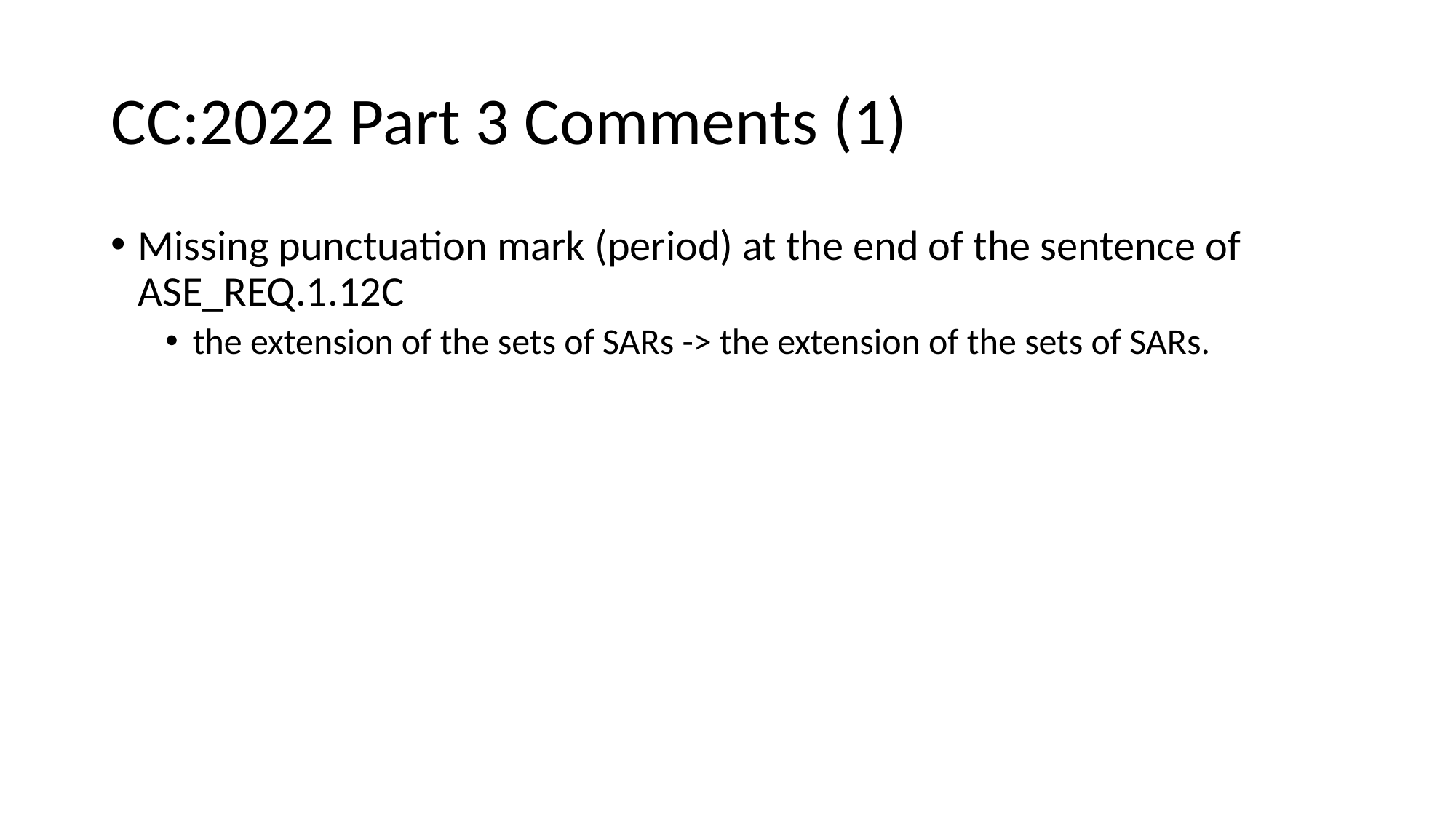

# CC:2022 Part 3 Comments (1)
Missing punctuation mark (period) at the end of the sentence of ASE_REQ.1.12C
the extension of the sets of SARs -> the extension of the sets of SARs.